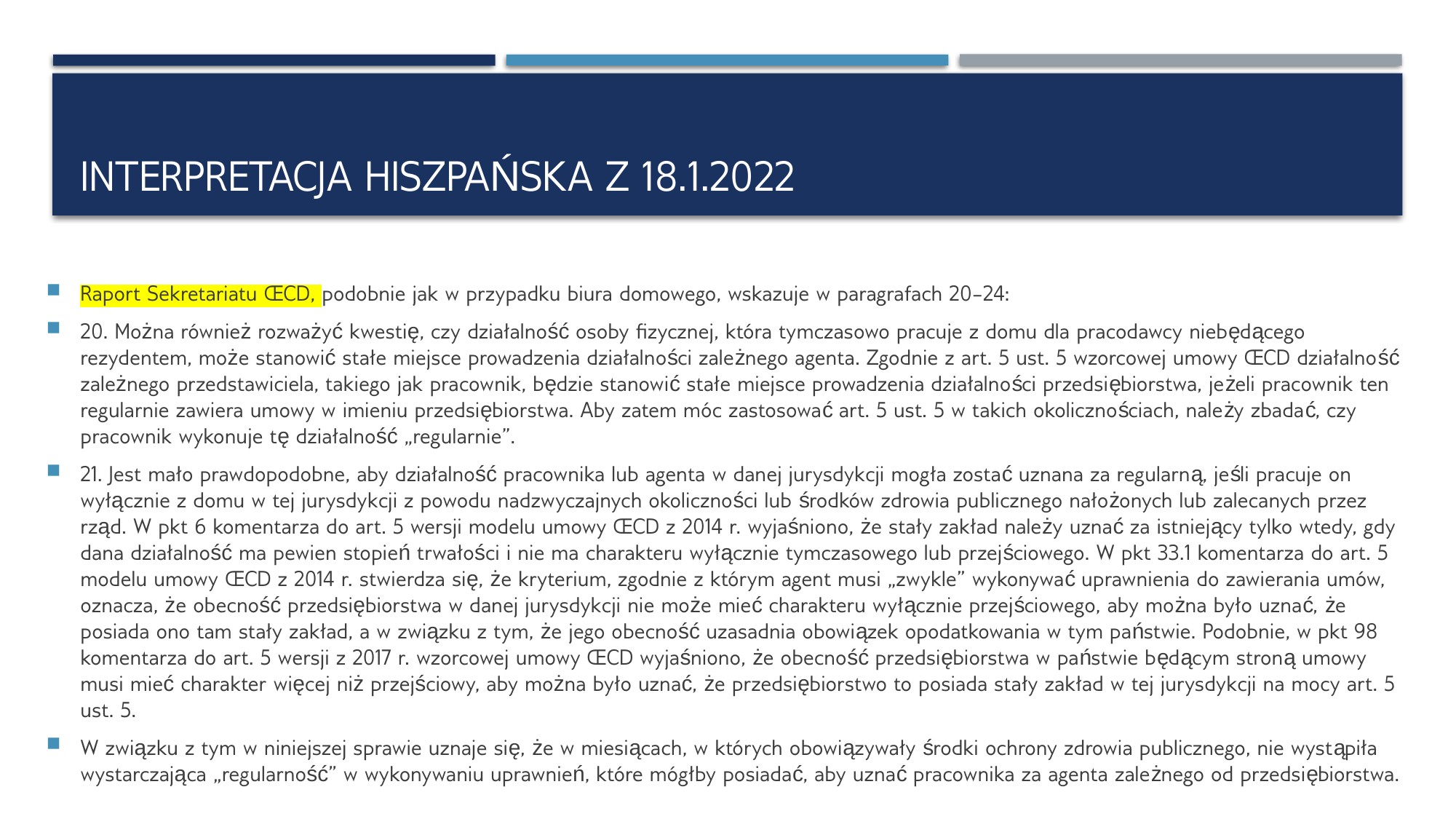

# Interpretacja hiszpańska z 18.1.2022
Raport Sekretariatu OECD, podobnie jak w przypadku biura domowego, wskazuje w paragrafach 20–24:
20. Można również rozważyć kwestię, czy działalność osoby fizycznej, która tymczasowo pracuje z domu dla pracodawcy niebędącego rezydentem, może stanowić stałe miejsce prowadzenia działalności zależnego agenta. Zgodnie z art. 5 ust. 5 wzorcowej umowy OECD działalność zależnego przedstawiciela, takiego jak pracownik, będzie stanowić stałe miejsce prowadzenia działalności przedsiębiorstwa, jeżeli pracownik ten regularnie zawiera umowy w imieniu przedsiębiorstwa. Aby zatem móc zastosować art. 5 ust. 5 w takich okolicznościach, należy zbadać, czy pracownik wykonuje tę działalność „regularnie”.
21. Jest mało prawdopodobne, aby działalność pracownika lub agenta w danej jurysdykcji mogła zostać uznana za regularną, jeśli pracuje on wyłącznie z domu w tej jurysdykcji z powodu nadzwyczajnych okoliczności lub środków zdrowia publicznego nałożonych lub zalecanych przez rząd. W pkt 6 komentarza do art. 5 wersji modelu umowy OECD z 2014 r. wyjaśniono, że stały zakład należy uznać za istniejący tylko wtedy, gdy dana działalność ma pewien stopień trwałości i nie ma charakteru wyłącznie tymczasowego lub przejściowego. W pkt 33.1 komentarza do art. 5 modelu umowy OECD z 2014 r. stwierdza się, że kryterium, zgodnie z którym agent musi „zwykle” wykonywać uprawnienia do zawierania umów, oznacza, że obecność przedsiębiorstwa w danej jurysdykcji nie może mieć charakteru wyłącznie przejściowego, aby można było uznać, że posiada ono tam stały zakład, a w związku z tym, że jego obecność uzasadnia obowiązek opodatkowania w tym państwie. Podobnie, w pkt 98 komentarza do art. 5 wersji z 2017 r. wzorcowej umowy OECD wyjaśniono, że obecność przedsiębiorstwa w państwie będącym stroną umowy musi mieć charakter więcej niż przejściowy, aby można było uznać, że przedsiębiorstwo to posiada stały zakład w tej jurysdykcji na mocy art. 5 ust. 5.
W związku z tym w niniejszej sprawie uznaje się, że w miesiącach, w których obowiązywały środki ochrony zdrowia publicznego, nie wystąpiła wystarczająca „regularność” w wykonywaniu uprawnień, które mógłby posiadać, aby uznać pracownika za agenta zależnego od przedsiębiorstwa.